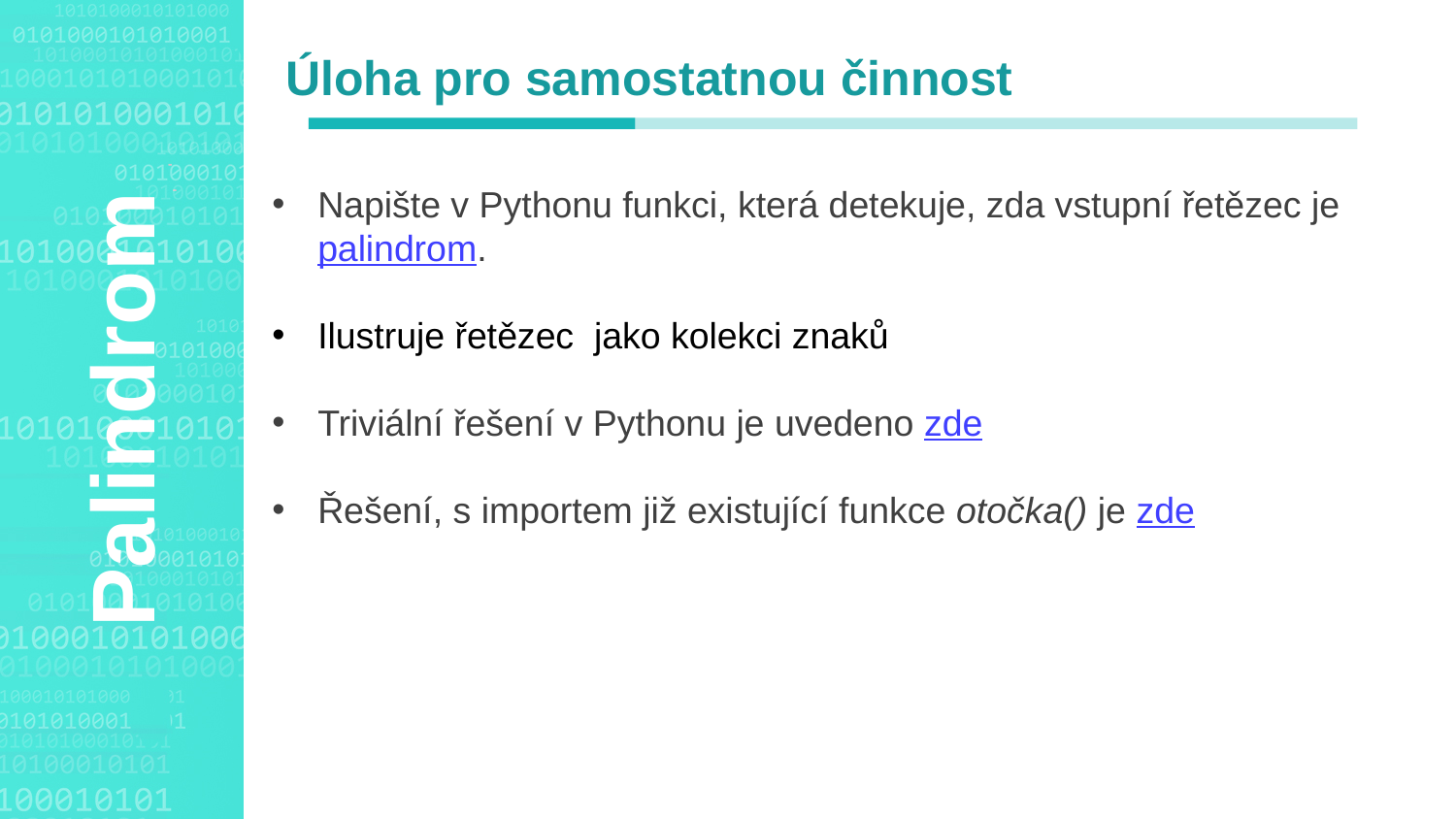

Úloha pro samostatnou činnost

Napište v Pythonu funkci, která detekuje, zda vstupní řetězec je palindrom.

Ilustruje řetězec  jako kolekci znaků

Triviální řešení v Pythonu je uvedeno zde

Řešení, s importem již existující funkce otočka() je zde

Agenda Style

Palindrom